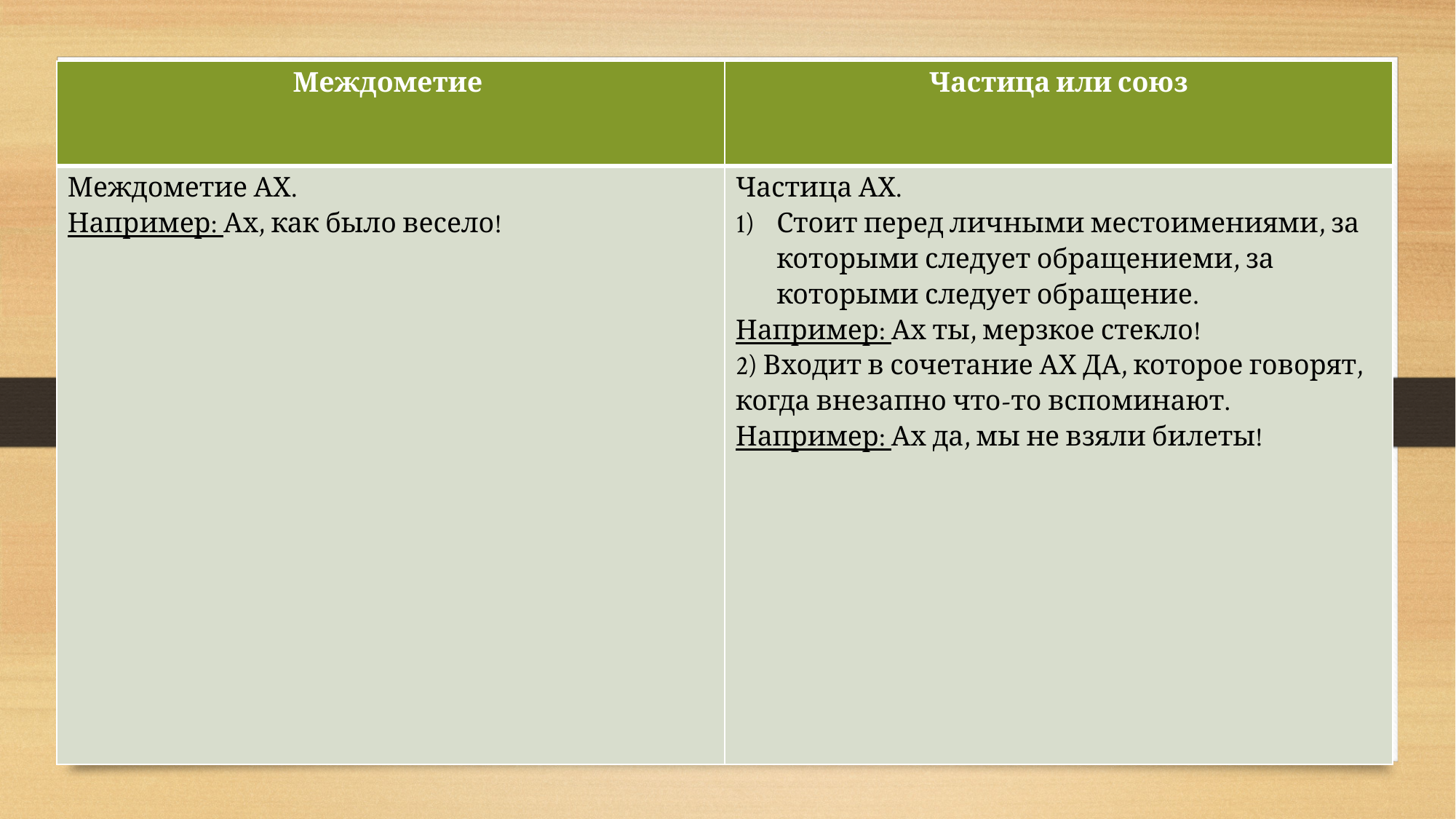

| Междометие | Частица или союз |
| --- | --- |
| Междометие АХ. Например: Ах, как было весело! | Частица АХ. Стоит перед личными местоимениями, за которыми следует обращениеми, за которыми следует обращение. Например: Ах ты, мерзкое стекло! 2) Входит в сочетание АХ ДА, которое говорят, когда внезапно что-то вспоминают. Например: Ах да, мы не взяли билеты! |